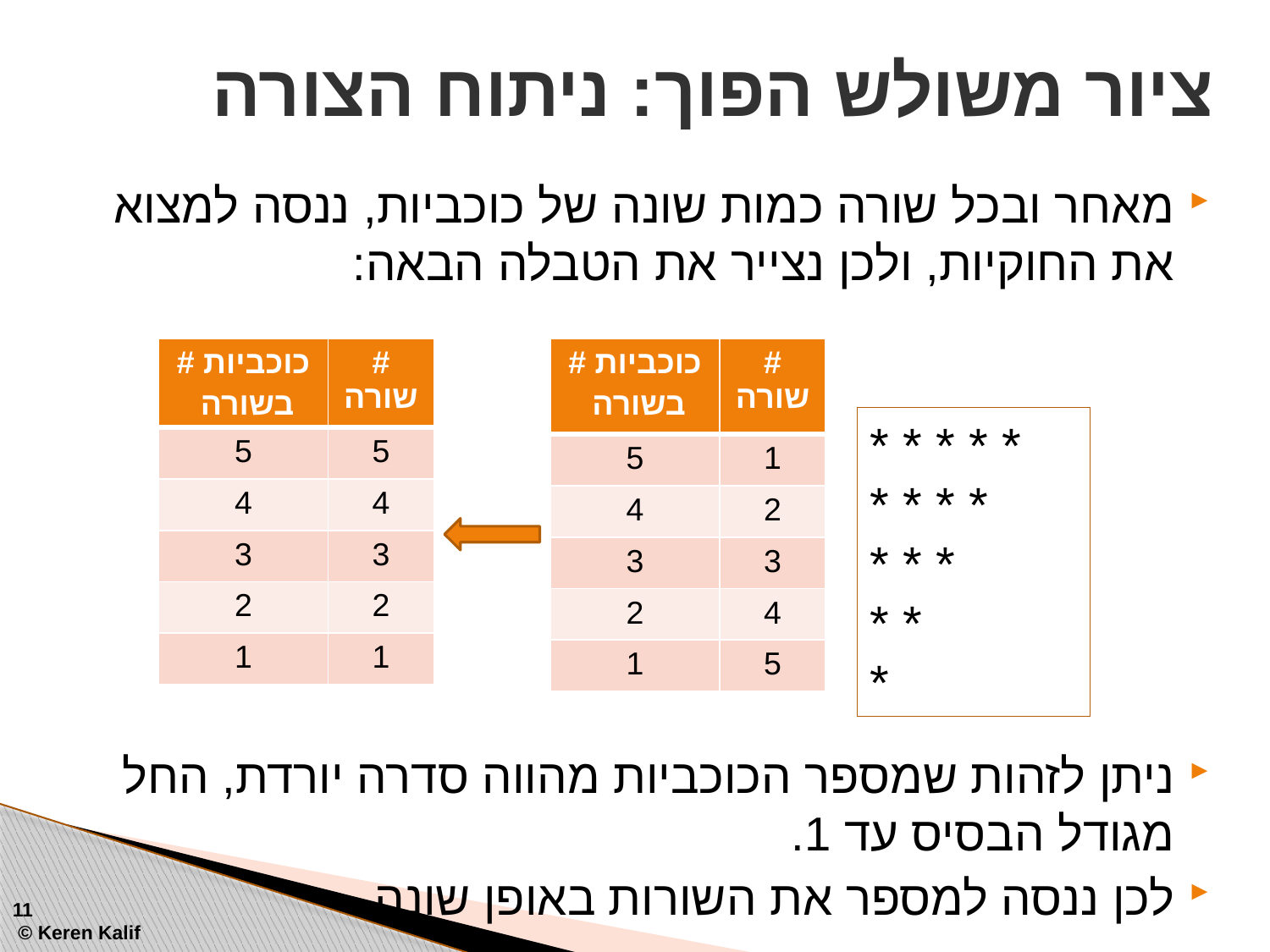

# ציור משולש הפוך: ניתוח הצורה
מאחר ובכל שורה כמות שונה של כוכביות, ננסה למצוא את החוקיות, ולכן נצייר את הטבלה הבאה:

ניתן לזהות שמספר הכוכביות מהווה סדרה יורדת, החל מגודל הבסיס עד 1.
לכן ננסה למספר את השורות באופן שונה.
| # כוכביות בשורה | # שורה |
| --- | --- |
| 5 | 5 |
| 4 | 4 |
| 3 | 3 |
| 2 | 2 |
| 1 | 1 |
| # כוכביות בשורה | # שורה |
| --- | --- |
| 5 | 1 |
| 4 | 2 |
| 3 | 3 |
| 2 | 4 |
| 1 | 5 |
* * * * *
* * * *
* * *
* *
*

11
 © Keren Kalif